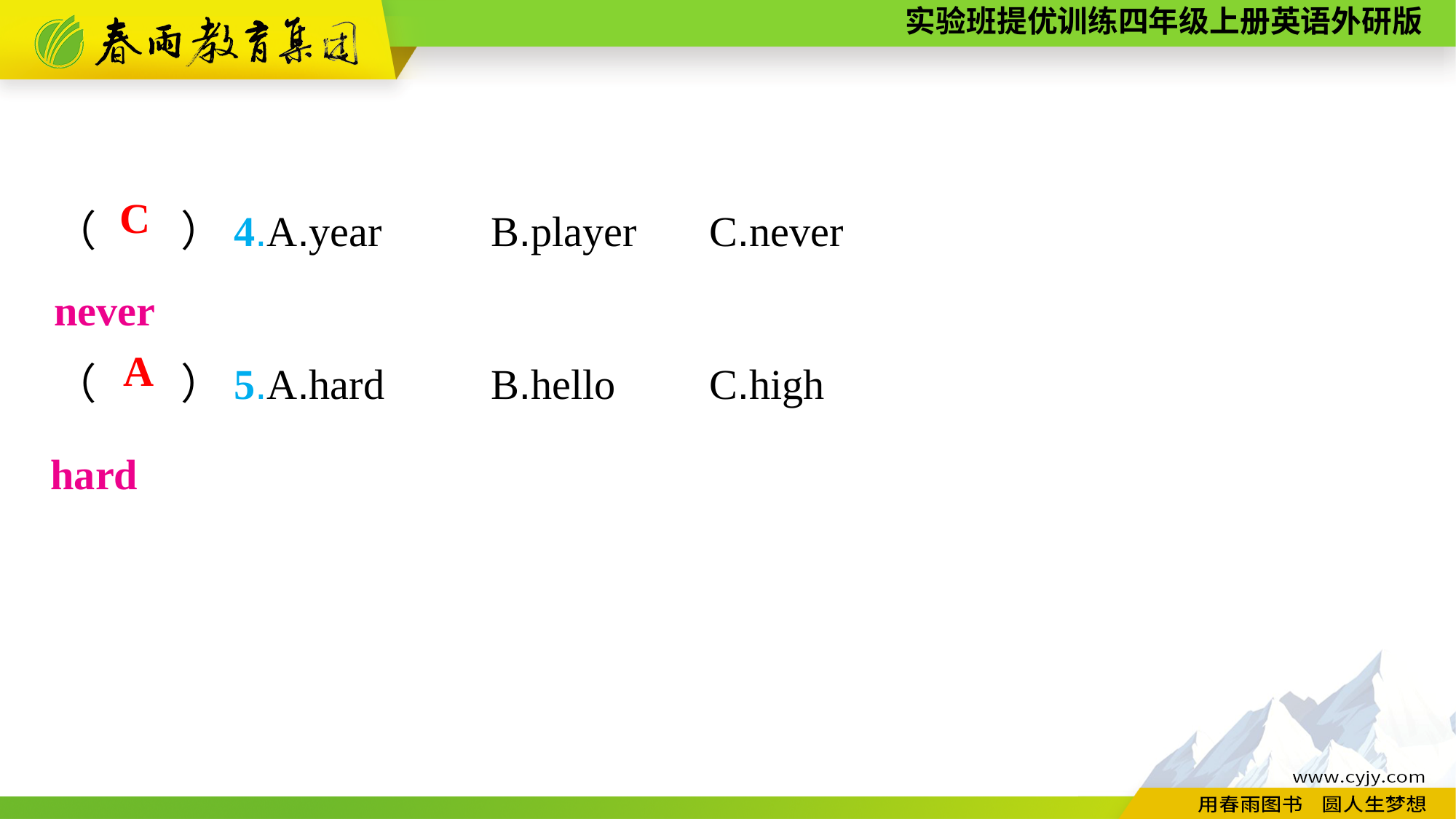

（　　）4.A.year	B.player	C.never

（　　）5.A.hard	B.hello	C.high
C
never
A
hard